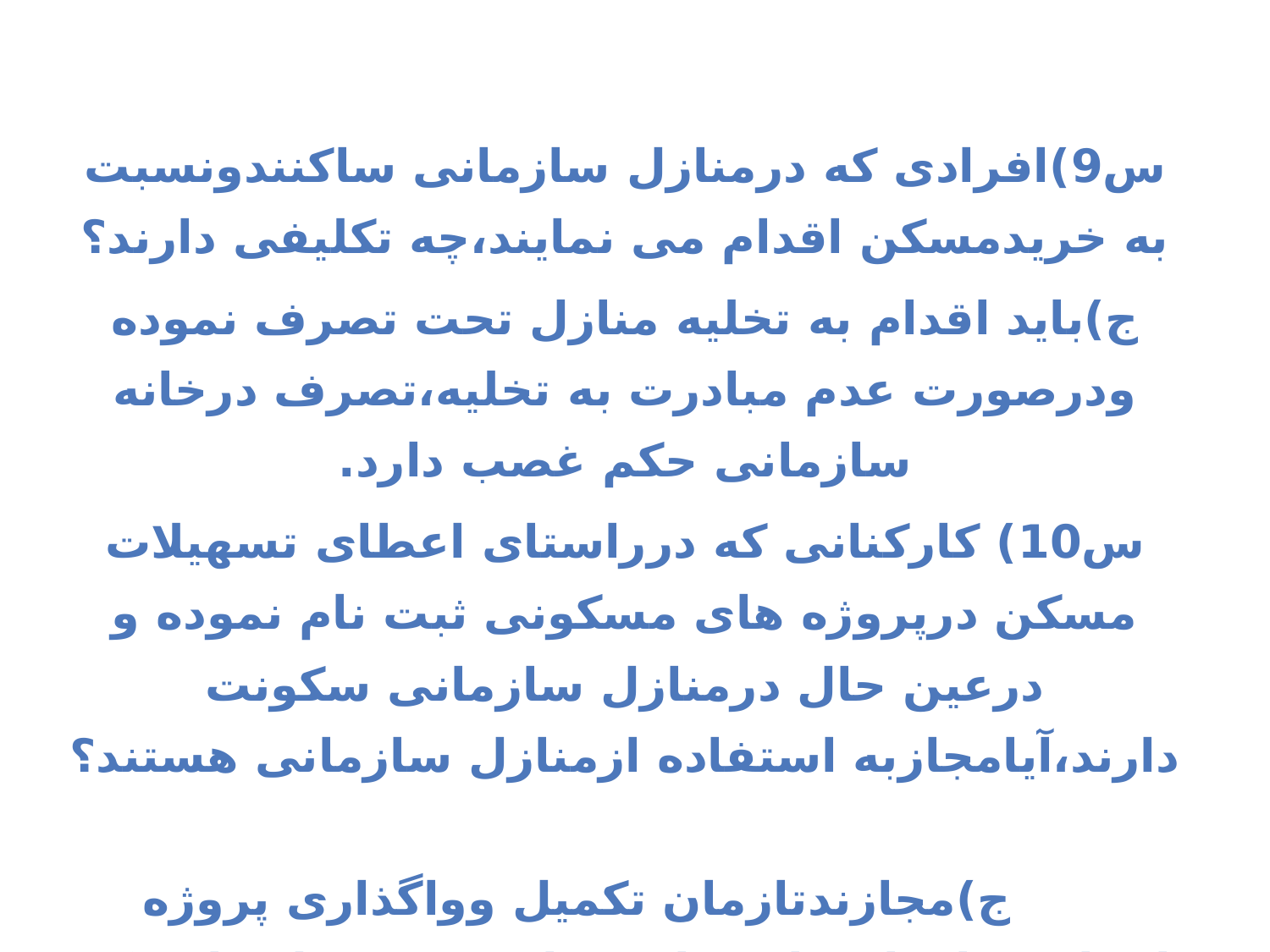

س9)افرادی که درمنازل سازمانی ساکنندونسبت به خریدمسکن اقدام می نمایند،چه تکلیفی دارند؟
ج)باید اقدام به تخلیه منازل تحت تصرف نموده ودرصورت عدم مبادرت به تخلیه،تصرف درخانه سازمانی حکم غصب دارد.
س10) کارکنانی که درراستای اعطای تسهیلات مسکن درپروژه های مسکونی ثبت نام نموده و درعین حال درمنازل سازمانی سکونت دارند،آیامجازبه استفاده ازمنازل سازمانی هستند؟                                                                             ج)مجازندتازمان تکمیل وواگذاری پروژه ازخانه سازمانی استفاده نمایند مشروط براین که ازسقف تعیین شده تجاوزننماید.